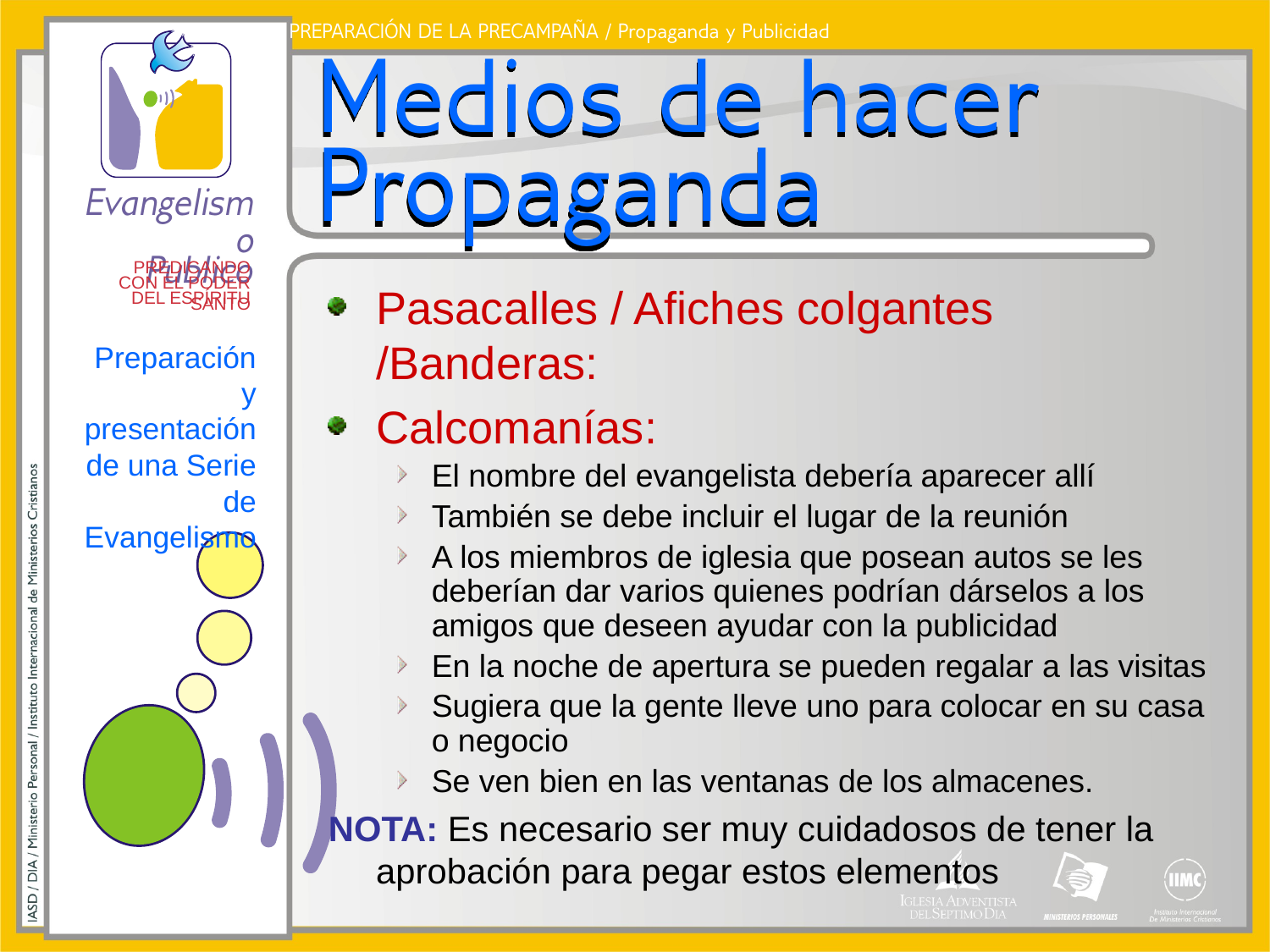

PREPARACIÓN DE LA PRECAMPAÑA / Propaganda y Publicidad
# Medios de hacer Propaganda
Pasacalles / Afiches colgantes /Banderas:
Calcomanías:
El nombre del evangelista debería aparecer allí
También se debe incluir el lugar de la reunión
A los miembros de iglesia que posean autos se les deberían dar varios quienes podrían dárselos a los amigos que deseen ayudar con la publicidad
En la noche de apertura se pueden regalar a las visitas
Sugiera que la gente lleve uno para colocar en su casa o negocio
Se ven bien en las ventanas de los almacenes.
NOTA: Es necesario ser muy cuidadosos de tener la aprobación para pegar estos elementos